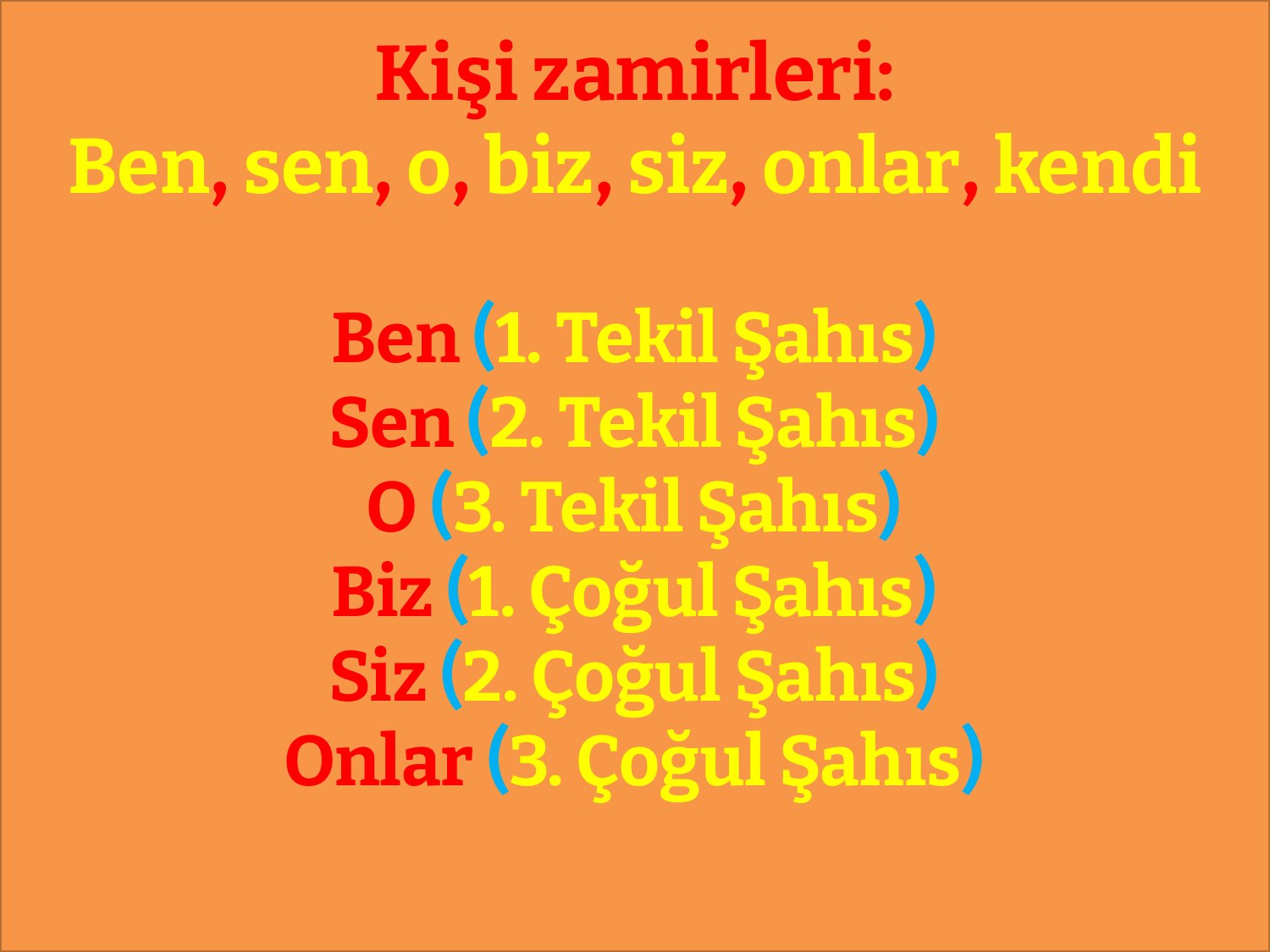

Kişi zamirleri:
Ben, sen, o, biz, siz, onlar, kendi
Ben (1. Tekil Şahıs)
Sen (2. Tekil Şahıs)
O (3. Tekil Şahıs)
Biz (1. Çoğul Şahıs)
Siz (2. Çoğul Şahıs)
Onlar (3. Çoğul Şahıs)
#